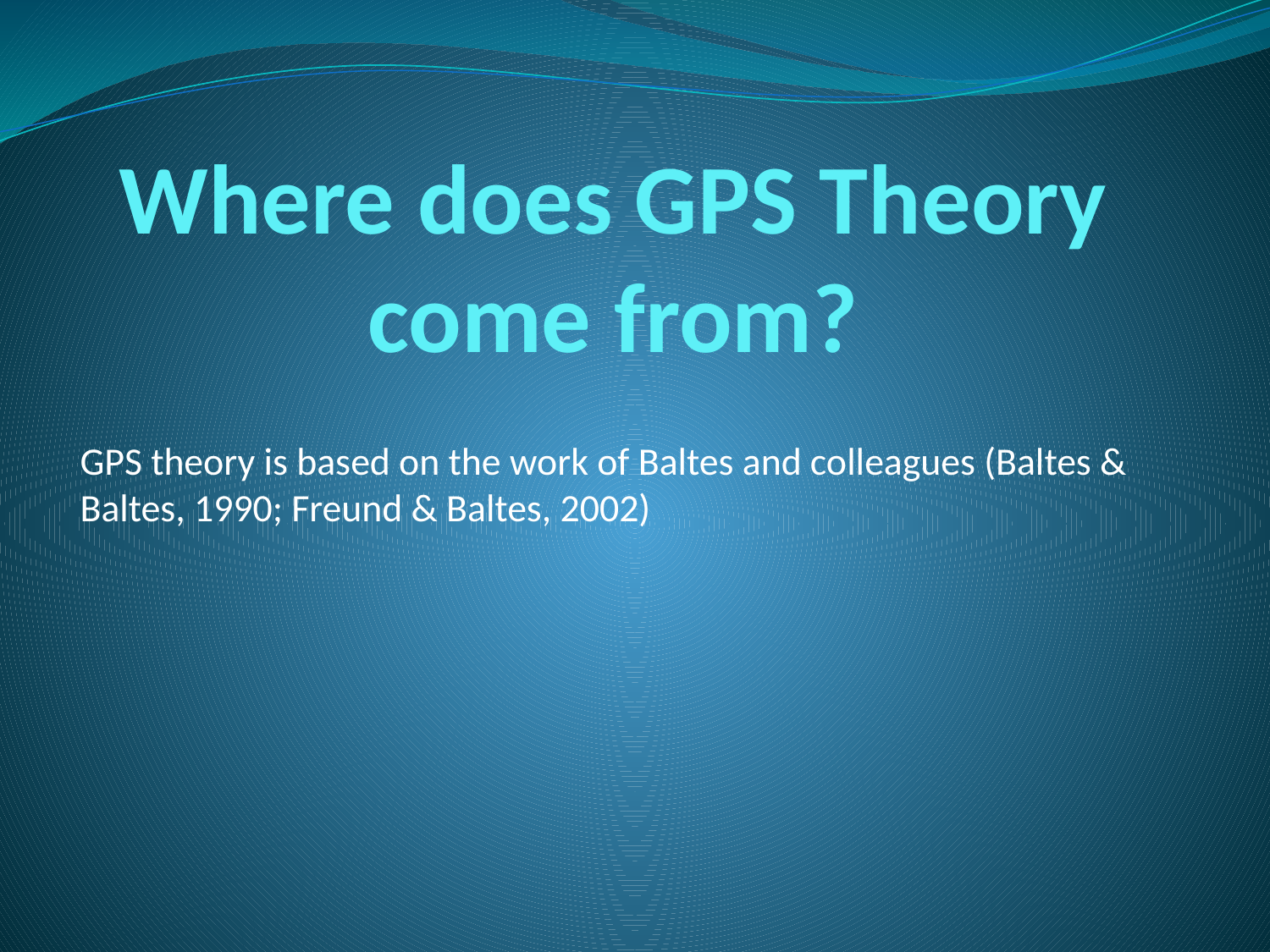

# Where does GPS Theory come from?

GPS theory is based on the work of Baltes and colleagues (Baltes & Baltes, 1990; Freund & Baltes, 2002)